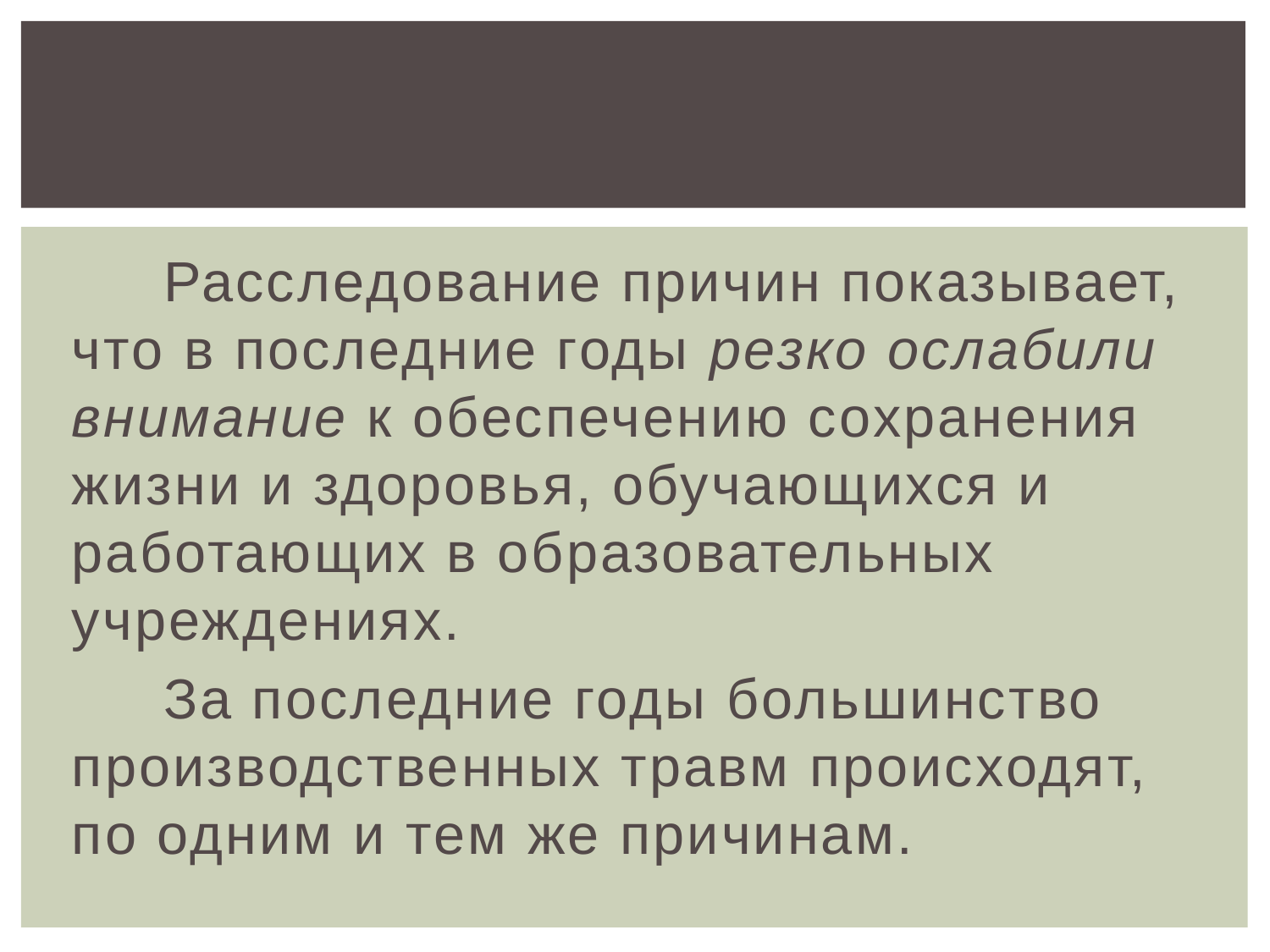

Расследование причин показывает, что в последние годы резко ослабили внимание к обеспечению сохранения жизни и здоровья, обучающихся и работающих в образовательных учреждениях.
     За последние годы большинство производственных травм происходят, по одним и тем же причинам.